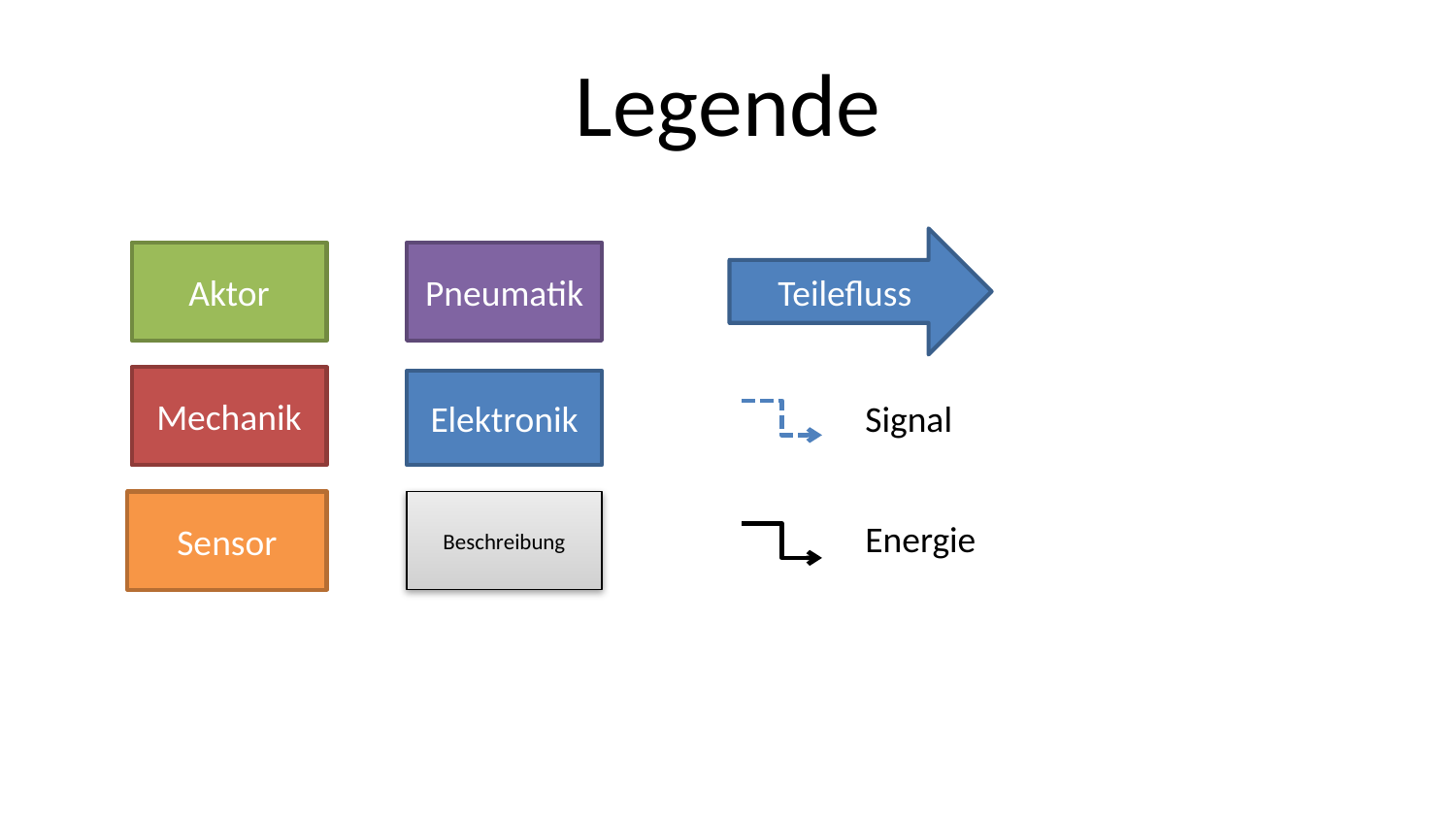

# Legende
Teilefluss
Aktor
Mechanik
Sensor
Pneumatik
Elektronik
Signal
Beschreibung
Energie